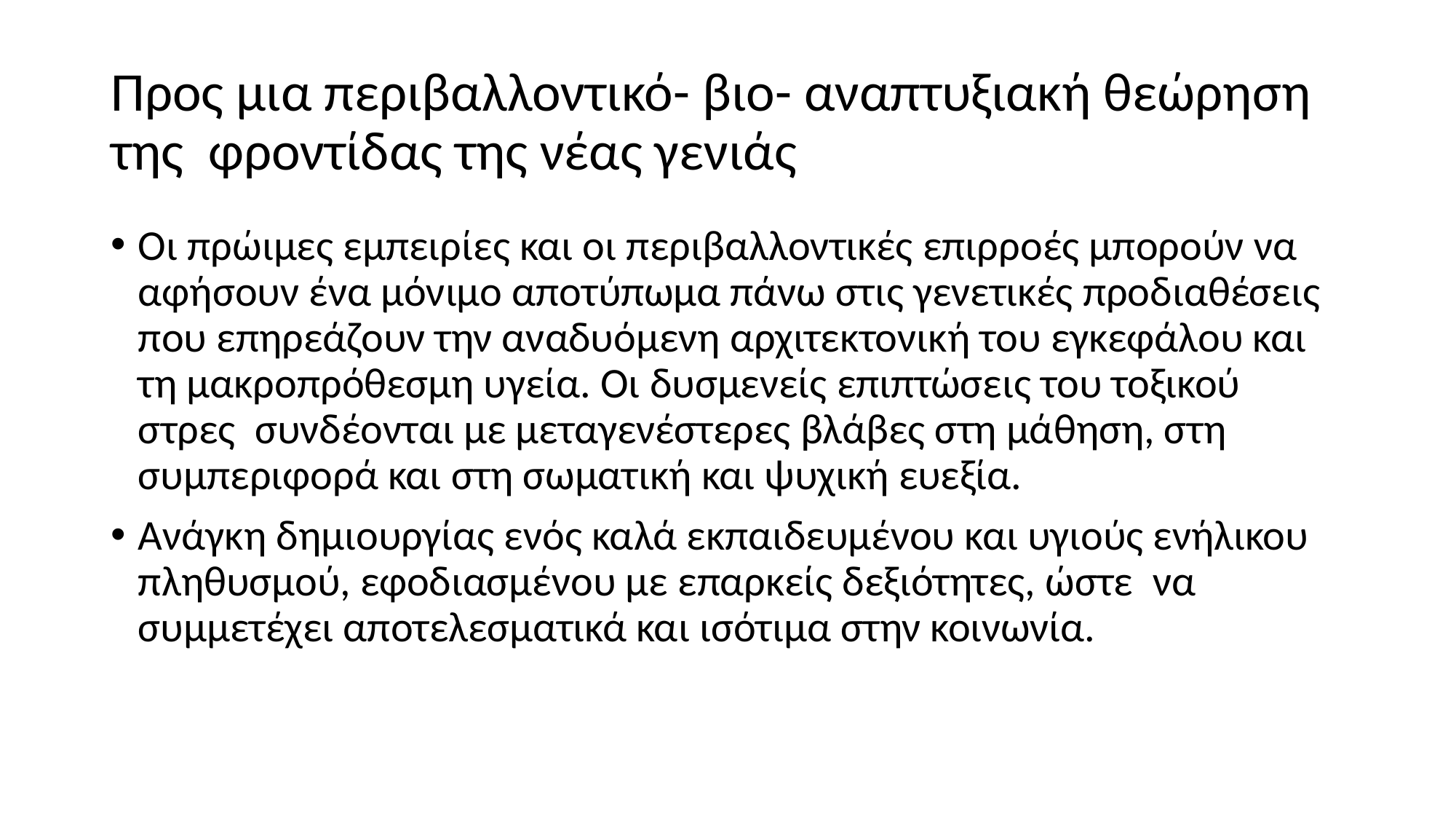

# Προς μια περιβαλλοντικό- βιο- αναπτυξιακή θεώρηση της  φροντίδας της νέας γενιάς
Οι πρώιμες εμπειρίες και οι περιβαλλοντικές επιρροές μπορούν να αφήσουν ένα μόνιμο αποτύπωμα πάνω στις γενετικές προδιαθέσεις που επηρεάζουν την αναδυόμενη αρχιτεκτονική του εγκεφάλου και τη μακροπρόθεσμη υγεία. Οι δυσμενείς επιπτώσεις του τοξικού στρες  συνδέονται με μεταγενέστερες βλάβες στη μάθηση, στη συμπεριφορά και στη σωματική και ψυχική ευεξία.
Ανάγκη δημιουργίας ενός καλά εκπαιδευμένου και υγιούς ενήλικου πληθυσμού, εφοδιασμένου με επαρκείς δεξιότητες, ώστε  να συμμετέχει αποτελεσματικά και ισότιμα στην κοινωνία.